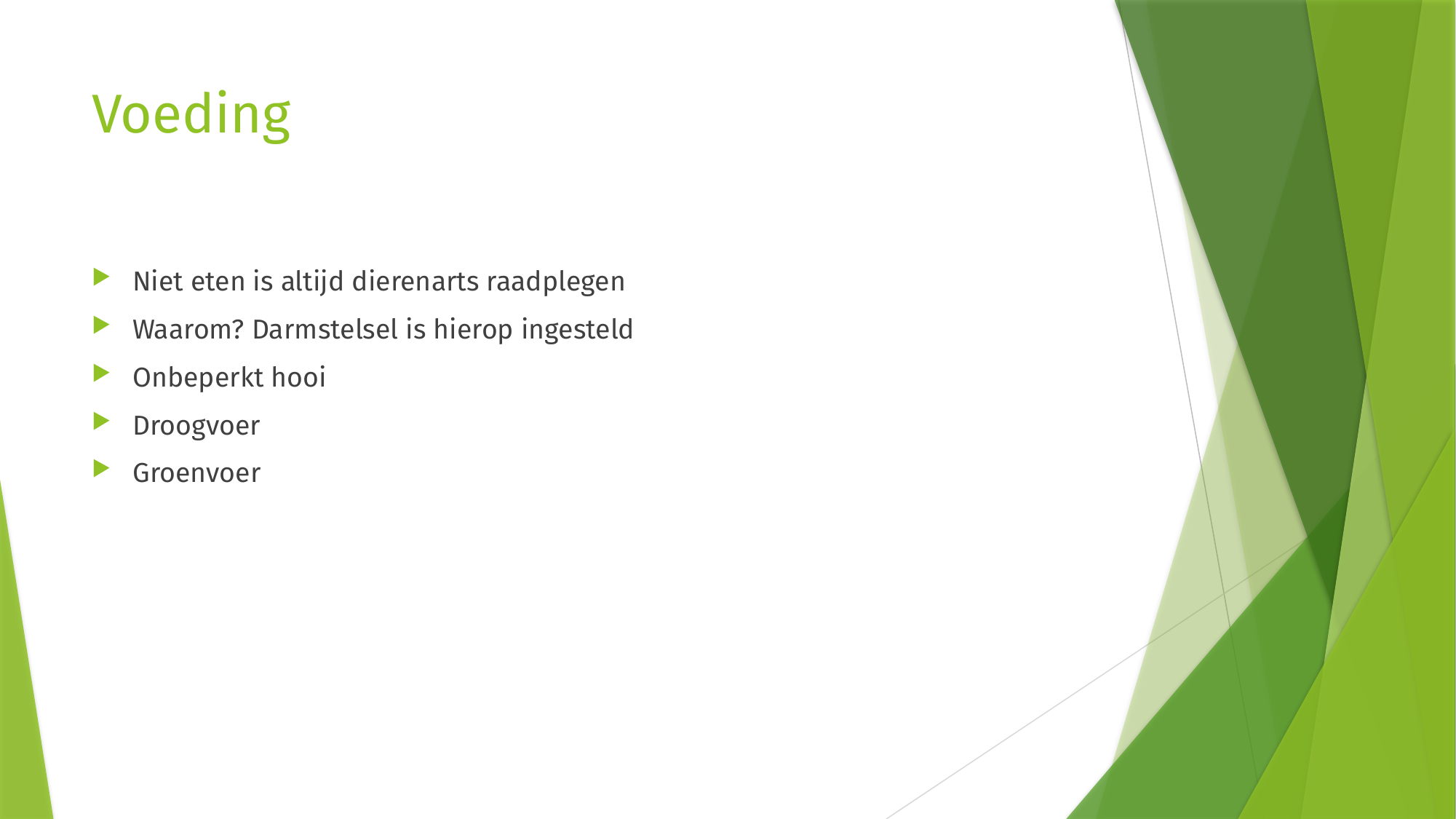

# Voeding
Niet eten is altijd dierenarts raadplegen
Waarom? Darmstelsel is hierop ingesteld
Onbeperkt hooi
Droogvoer
Groenvoer